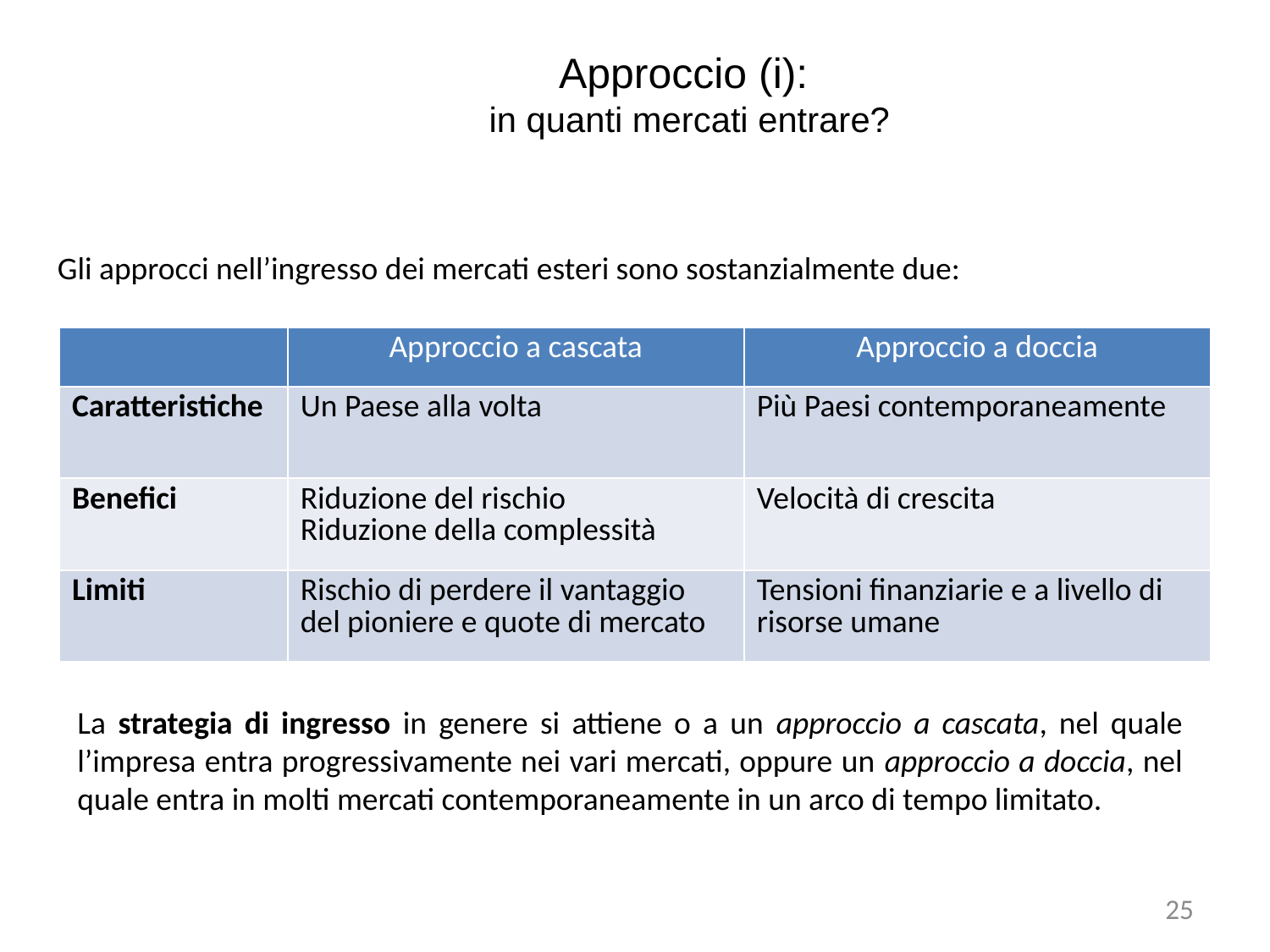

Approccio (i):
in quanti mercati entrare?
Gli approcci nell’ingresso dei mercati esteri sono sostanzialmente due:

|  | Approccio a cascata | Approccio a doccia |
| --- | --- | --- |
| Caratteristiche | Un Paese alla volta | Più Paesi contemporaneamente |
| Benefici | Riduzione del rischio Riduzione della complessità | Velocità di crescita |
| Limiti | Rischio di perdere il vantaggio del pioniere e quote di mercato | Tensioni finanziarie e a livello di risorse umane |
La strategia di ingresso in genere si attiene o a un approccio a cascata, nel quale l’impresa entra progressivamente nei vari mercati, oppure un approccio a doccia, nel quale entra in molti mercati contemporaneamente in un arco di tempo limitato.
25